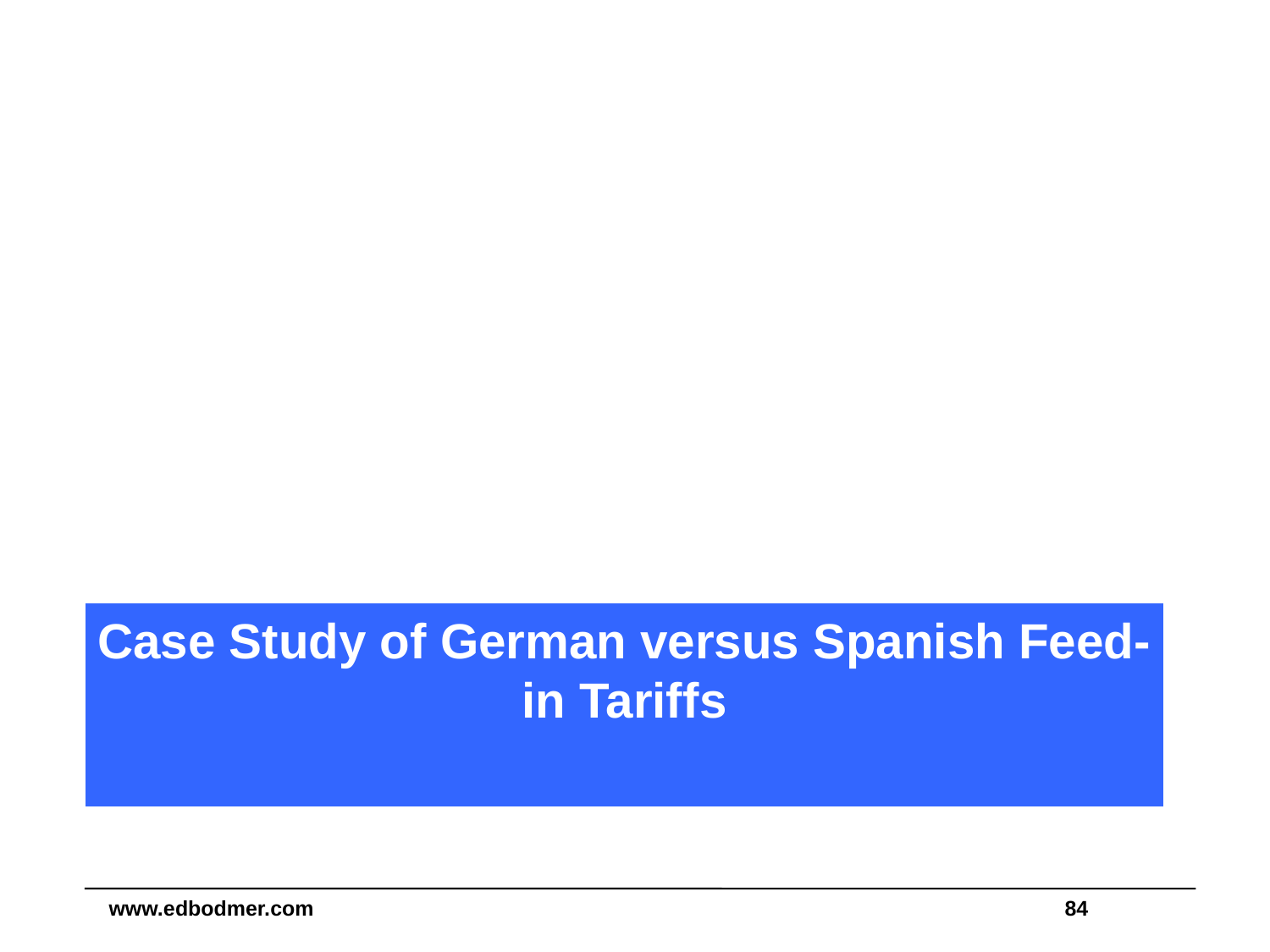

Case Study of German versus Spanish Feed-in Tariffs